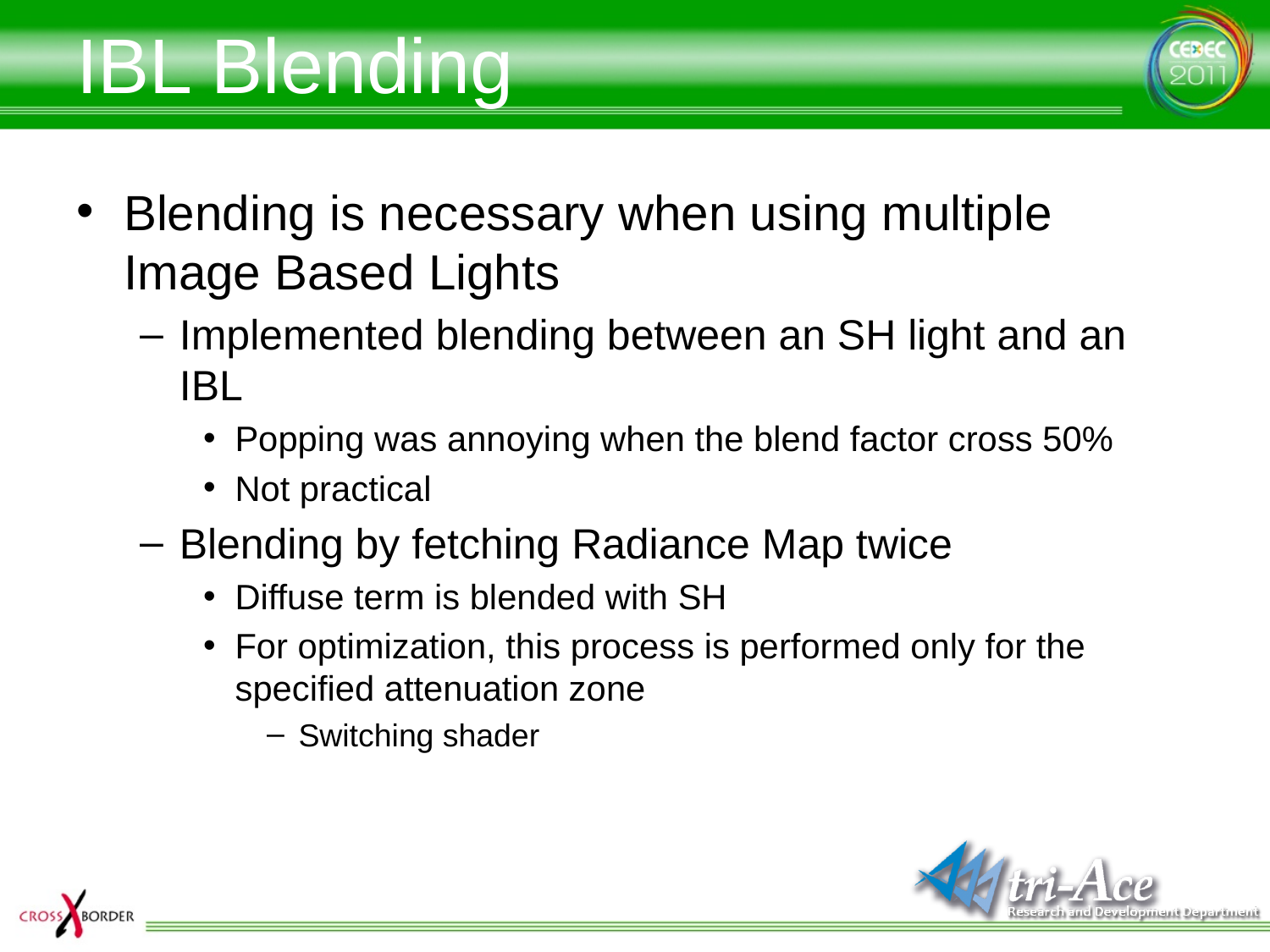

# IBL Blending
Blending is necessary when using multiple Image Based Lights
Implemented blending between an SH light and an IBL
Popping was annoying when the blend factor cross 50%
Not practical
Blending by fetching Radiance Map twice
Diffuse term is blended with SH
For optimization, this process is performed only for the specified attenuation zone
Switching shader